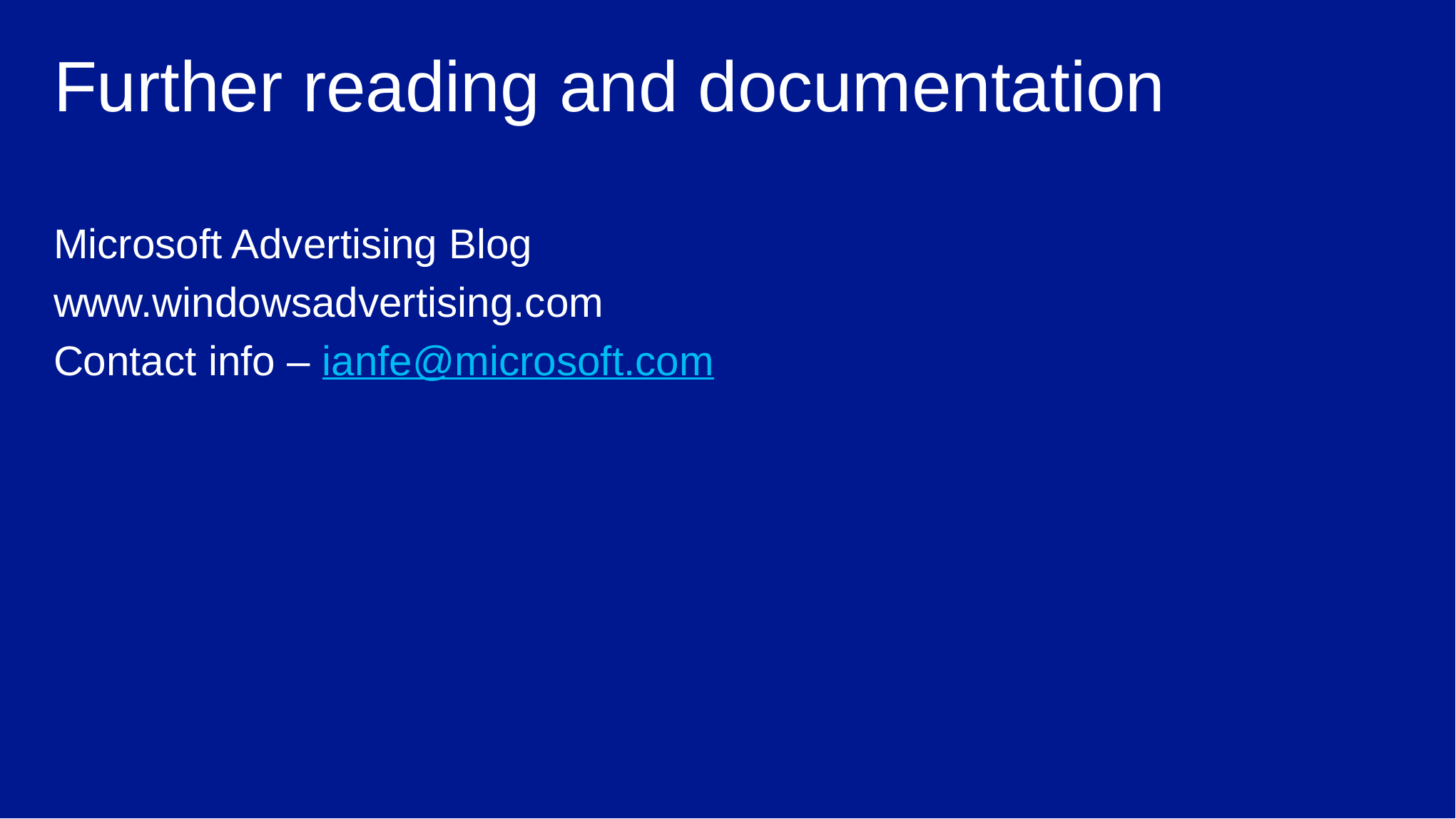

# Further reading and documentation

Microsoft Advertising Blog
www.windowsadvertising.com
Contact info – ianfe@microsoft.com